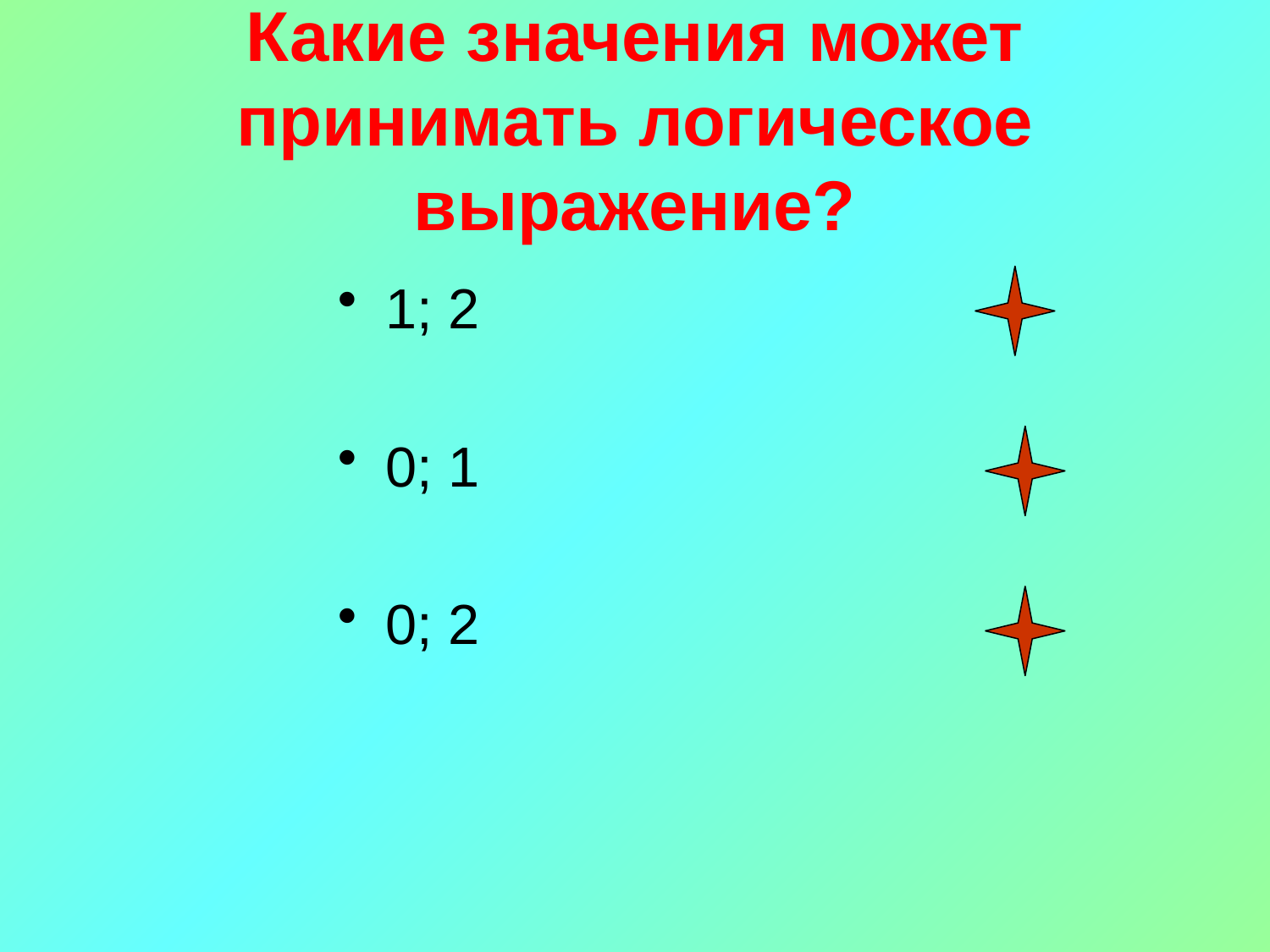

# Какие значения может принимать логическое выражение?
1; 2

0; 1

0; 2